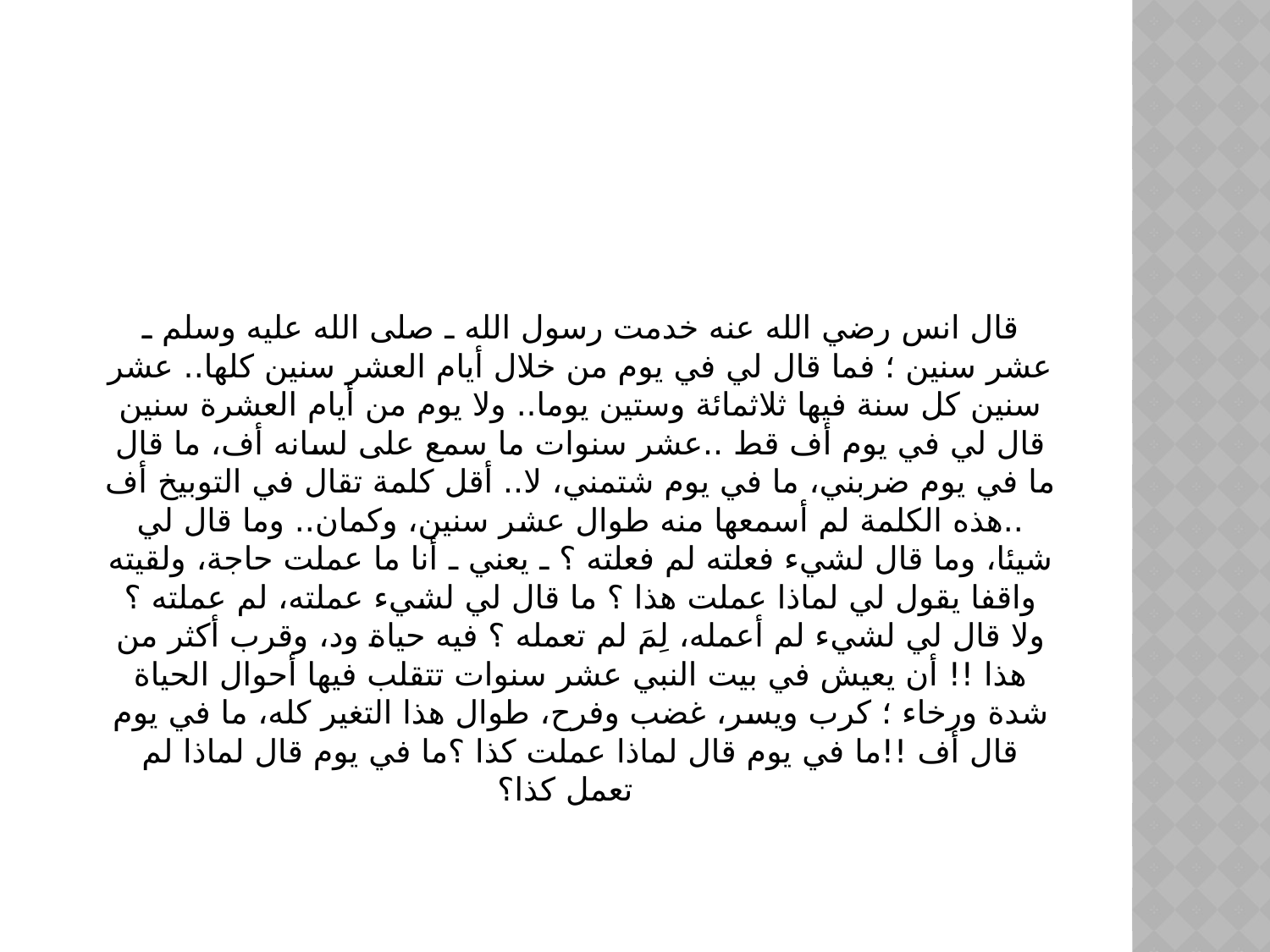

#
 
قال انس رضي الله عنه خدمت رسول الله ـ صلى الله عليه وسلم ـ عشر سنين ؛ فما قال لي في يوم من خلال أيام العشر سنين كلها.. عشر سنين كل سنة فيها ثلاثمائة وستين يوما.. ولا يوم من أيام العشرة سنين قال لي في يوم أف قط ..عشر سنوات ما سمع على لسانه أف، ما قال ما في يوم ضربني، ما في يوم شتمني، لا.. أقل كلمة تقال في التوبيخ أف ..هذه الكلمة لم أسمعها منه طوال عشر سنين، وكمان.. وما قال لي شيئا، وما قال لشيء فعلته لم فعلته ؟ ـ يعني ـ أنا ما عملت حاجة، ولقيته واقفا يقول لي لماذا عملت هذا ؟ ما قال لي لشيء عملته، لم عملته ؟ ولا قال لي لشيء لم أعمله، لِمَ لم تعمله ؟ فيه حياة ود، وقرب أكثر من هذا !! أن يعيش في بيت النبي عشر سنوات تتقلب فيها أحوال الحياة شدة ورخاء ؛ كرب ويسر، غضب وفرح، طوال هذا التغير كله، ما في يوم قال أف !!ما في يوم قال لماذا عملت كذا ؟ما في يوم قال لماذا لم تعمل كذا؟